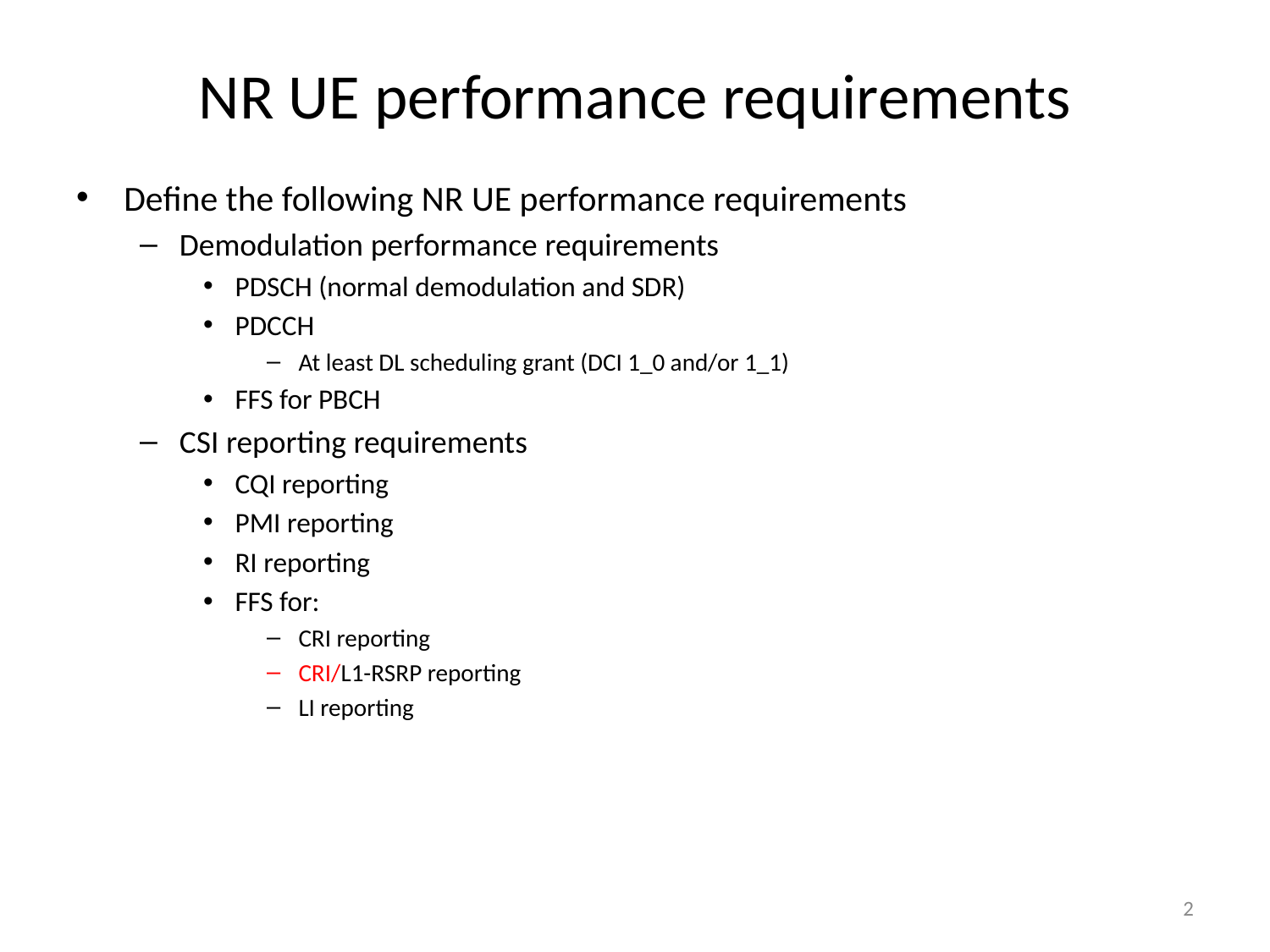

# NR UE performance requirements
Define the following NR UE performance requirements
Demodulation performance requirements
PDSCH (normal demodulation and SDR)
PDCCH
At least DL scheduling grant (DCI 1_0 and/or 1_1)
FFS for PBCH
CSI reporting requirements
CQI reporting
PMI reporting
RI reporting
FFS for:
CRI reporting
CRI/L1-RSRP reporting
LI reporting
2